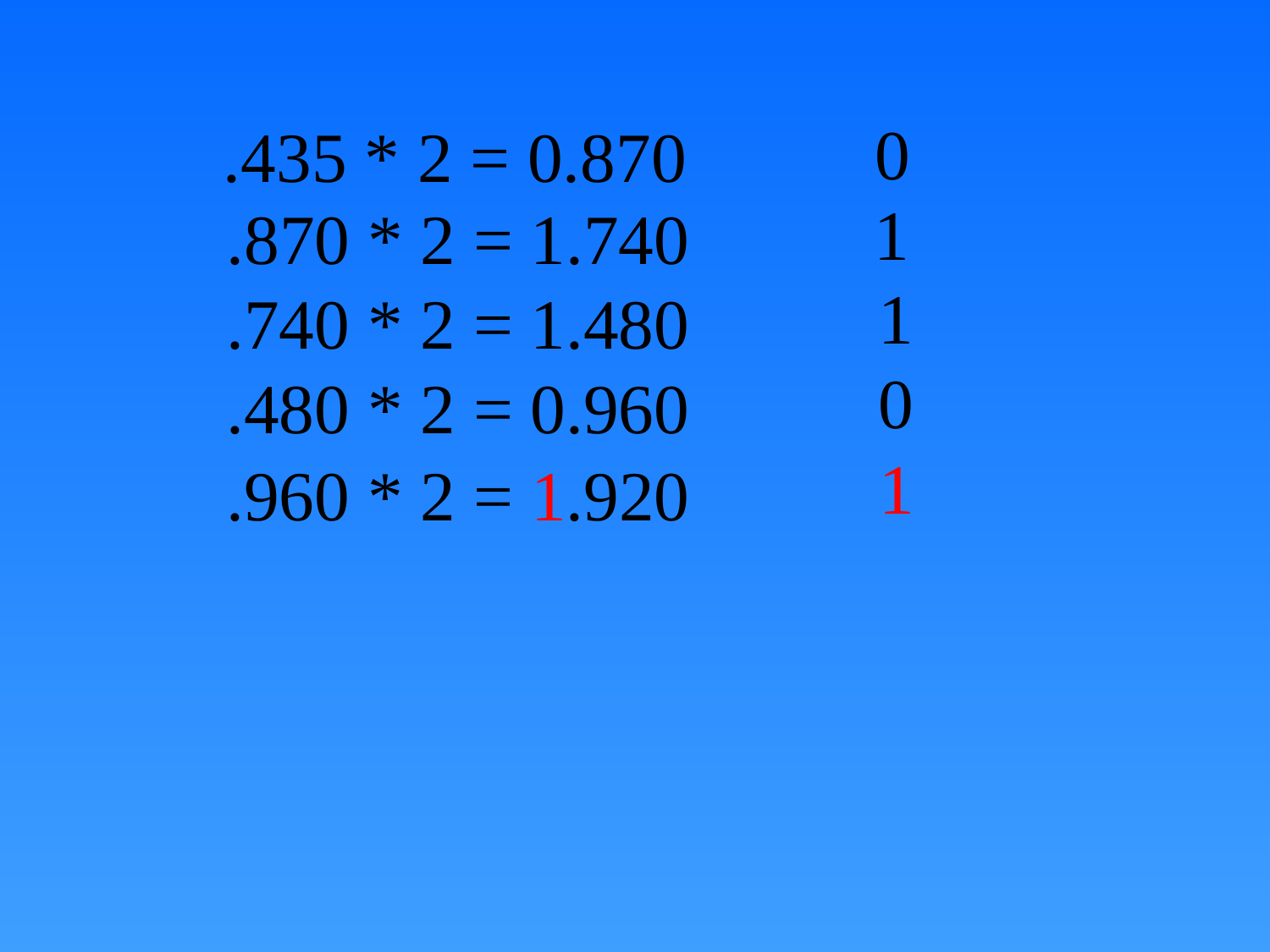

0
.435 * 2 = 0.870
1
.870 * 2 = 1.740
1
.740 * 2 = 1.480
0
.480 * 2 = 0.960
1
.960 * 2 = 1.920